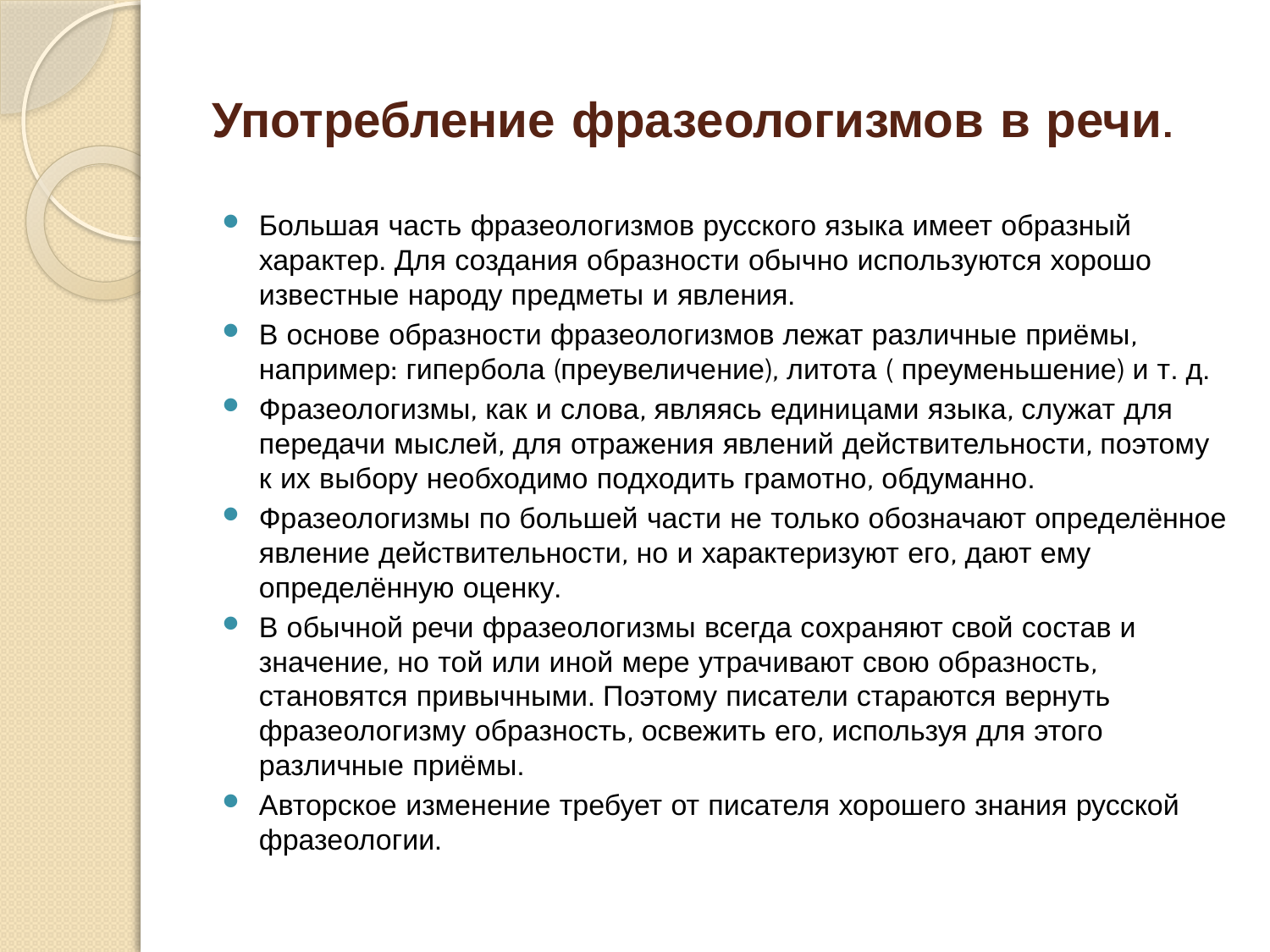

# Употребление фразеологизмов в речи.
Большая часть фразеологизмов русского языка имеет образный характер. Для создания образности обычно используются хорошо известные народу предметы и явления.
В основе образности фразеологизмов лежат различные приёмы, например: гипербола (преувеличение), литота ( преуменьшение) и т. д.
Фразеологизмы, как и слова, являясь единицами языка, служат для передачи мыслей, для отражения явлений действительности, поэтому к их выбору необходимо подходить грамотно, обдуманно.
Фразеологизмы по большей части не только обозначают определённое явление действительности, но и характеризуют его, дают ему определённую оценку.
В обычной речи фразеологизмы всегда сохраняют свой состав и значение, но той или иной мере утрачивают свою образность, становятся привычными. Поэтому писатели стараются вернуть фразеологизму образность, освежить его, используя для этого различные приёмы.
Авторское изменение требует от писателя хорошего знания русской фразеологии.